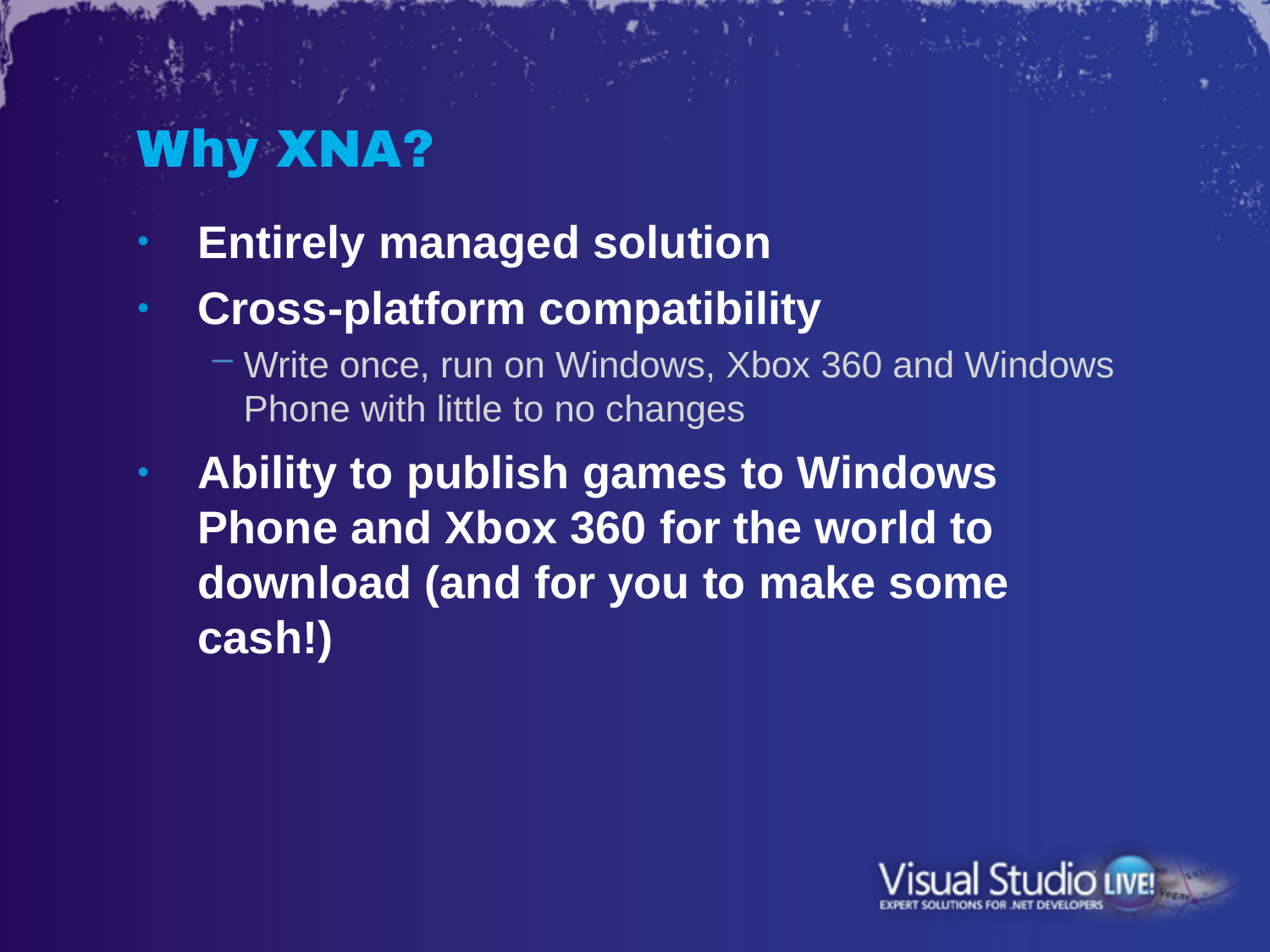

# Why XNA?
Entirely managed solution
Cross-platform compatibility
Write once, run on Windows, Xbox 360 and Windows Phone with little to no changes
Ability to publish games to Windows Phone and Xbox 360 for the world to download (and for you to make some cash!)